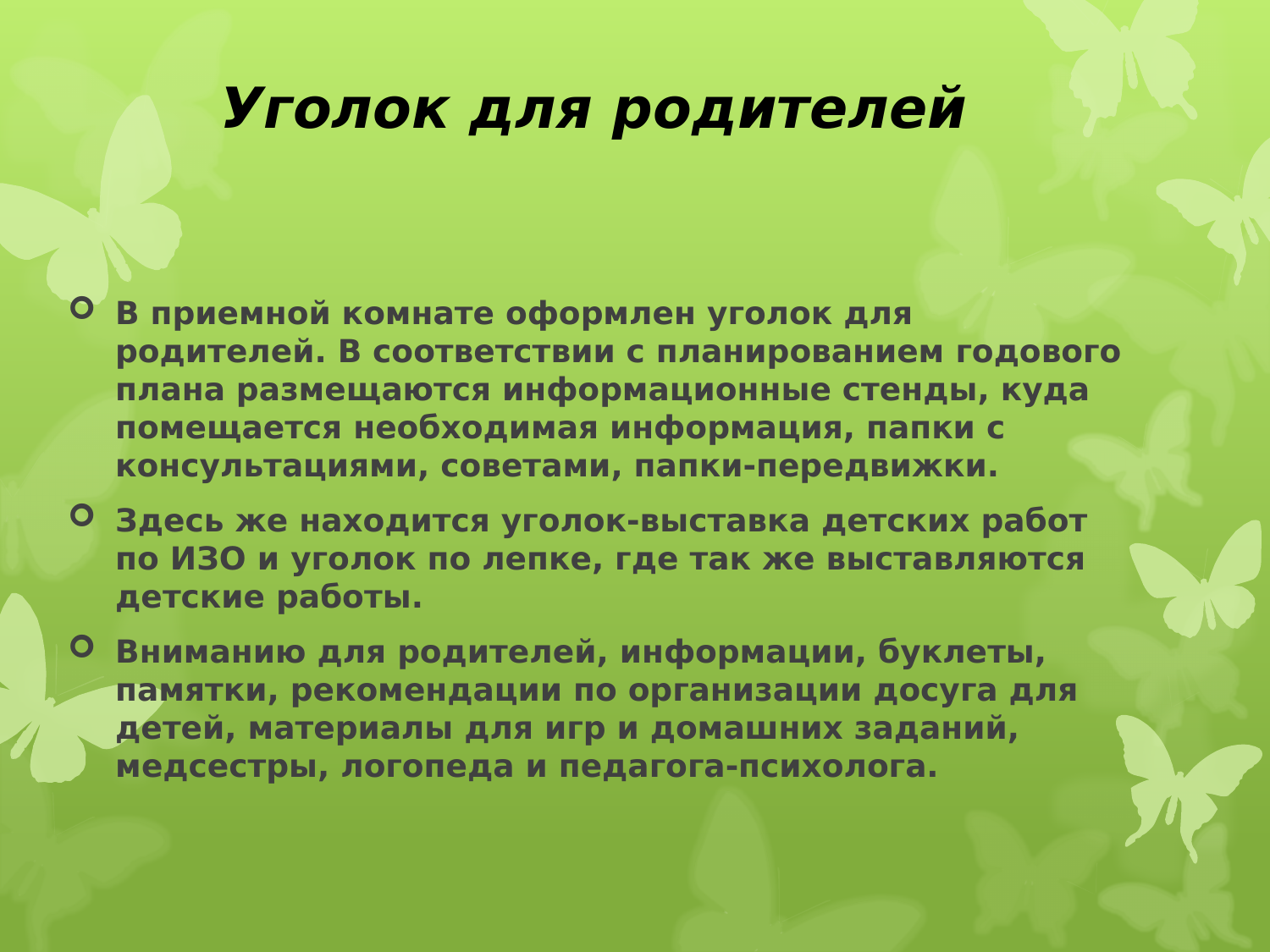

# Уголок для родителей
В приемной комнате оформлен уголок для родителей. В соответствии с планированием годового плана размещаются информационные стенды, куда помещается необходимая информация, папки с консультациями, советами, папки-передвижки.
Здесь же находится уголок-выставка детских работ по ИЗО и уголок по лепке, где так же выставляются детские работы.
Вниманию для родителей, информации, буклеты, памятки, рекомендации по организации досуга для детей, материалы для игр и домашних заданий, медсестры, логопеда и педагога-психолога.